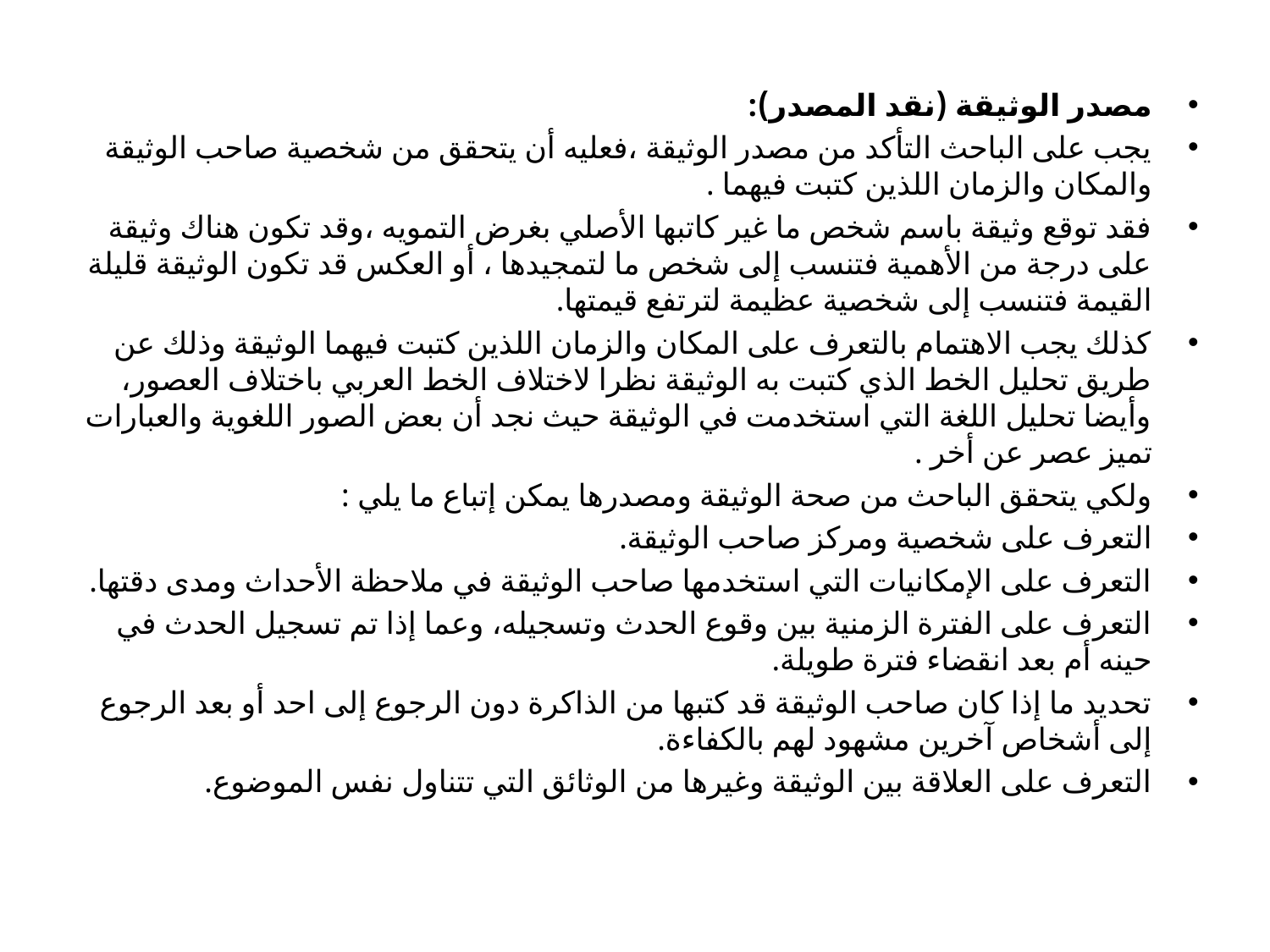

مصدر الوثيقة (نقد المصدر):
	يجب على الباحث التأكد من مصدر الوثيقة ،فعليه أن يتحقق من شخصية صاحب الوثيقة والمكان والزمان اللذين كتبت فيهما .
	فقد توقع وثيقة باسم شخص ما غير كاتبها الأصلي بغرض التمويه ،وقد تكون هناك وثيقة على درجة من الأهمية فتنسب إلى شخص ما لتمجيدها ، أو العكس قد تكون الوثيقة قليلة القيمة فتنسب إلى شخصية عظيمة لترتفع قيمتها.
	كذلك يجب الاهتمام بالتعرف على المكان والزمان اللذين كتبت فيهما الوثيقة وذلك عن طريق تحليل الخط الذي كتبت به الوثيقة نظرا لاختلاف الخط العربي باختلاف العصور، وأيضا تحليل اللغة التي استخدمت في الوثيقة حيث نجد أن بعض الصور اللغوية والعبارات تميز عصر عن أخر .
	ولكي يتحقق الباحث من صحة الوثيقة ومصدرها يمكن إتباع ما يلي :
التعرف على شخصية ومركز صاحب الوثيقة.
التعرف على الإمكانيات التي استخدمها صاحب الوثيقة في ملاحظة الأحداث ومدى دقتها.
التعرف على الفترة الزمنية بين وقوع الحدث وتسجيله، وعما إذا تم تسجيل الحدث في حينه أم بعد انقضاء فترة طويلة.
تحديد ما إذا كان صاحب الوثيقة قد كتبها من الذاكرة دون الرجوع إلى احد أو بعد الرجوع إلى أشخاص آخرين مشهود لهم بالكفاءة.
التعرف على العلاقة بين الوثيقة وغيرها من الوثائق التي تتناول نفس الموضوع.